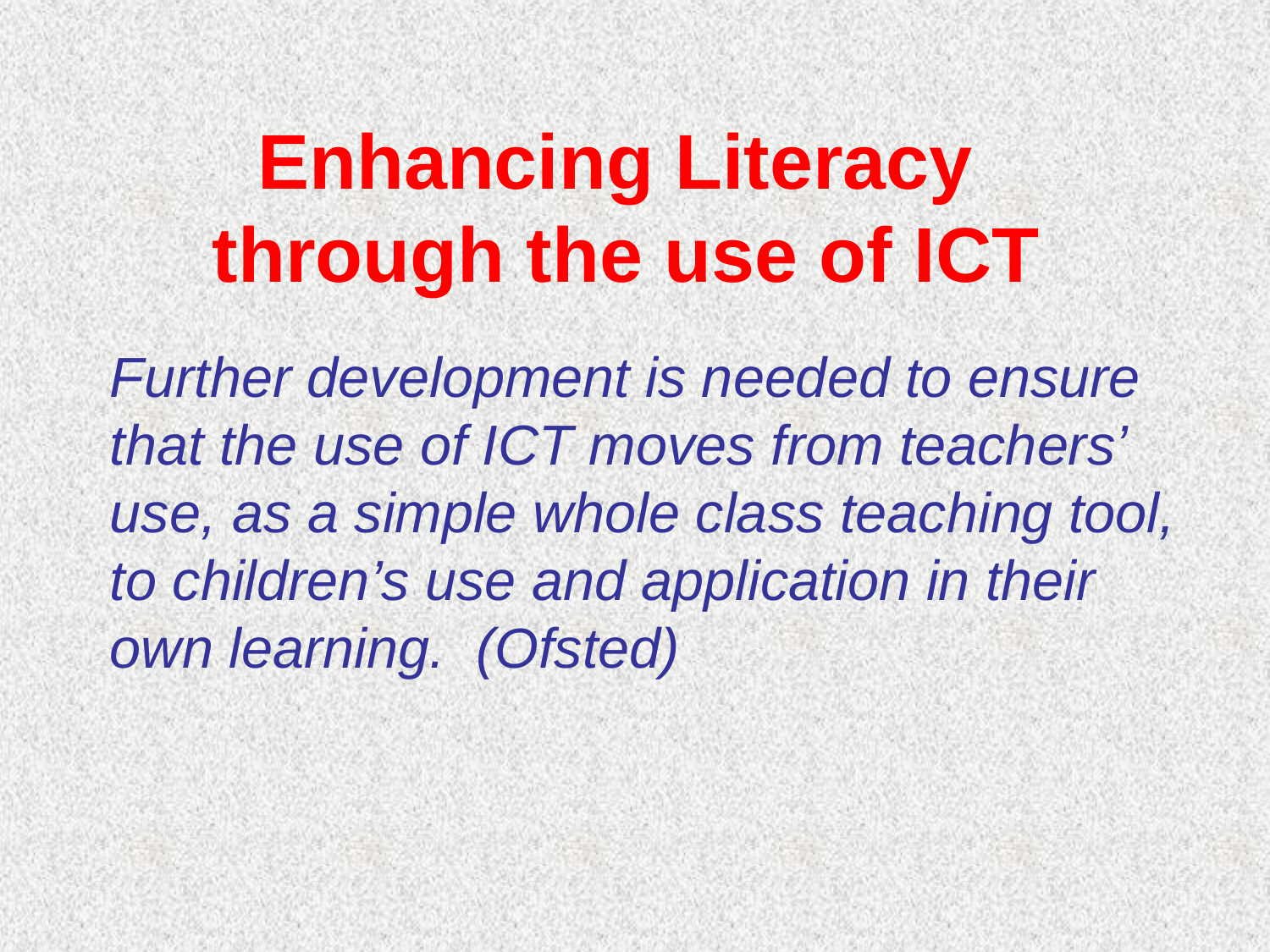

# Enhancing Literacy through the use of ICT
	Further development is needed to ensure that the use of ICT moves from teachers’ use, as a simple whole class teaching tool, to children’s use and application in their own learning.  (Ofsted)